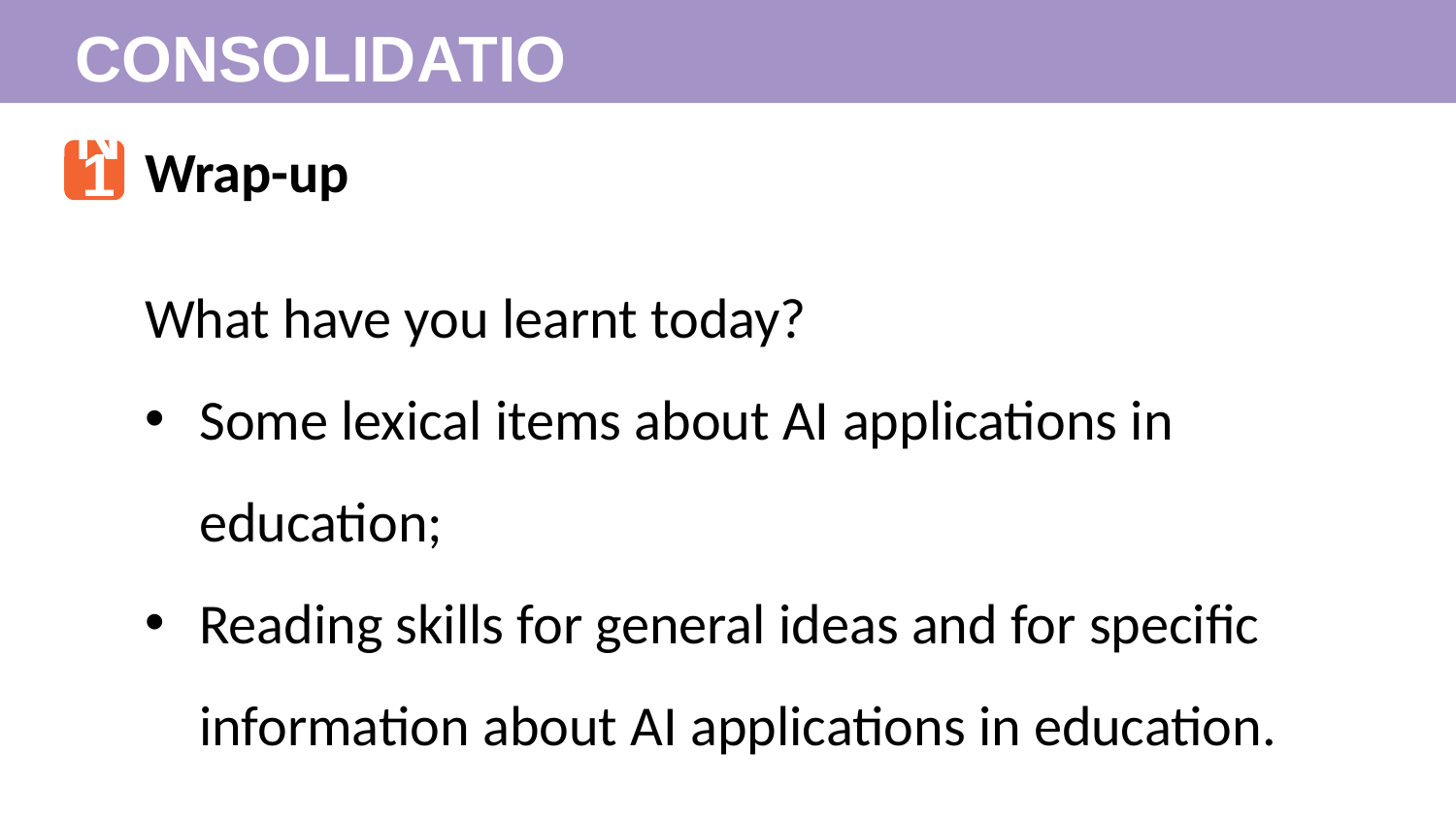

CONSOLIDATION
1
Wrap-up

What have you learnt today?
Some lexical items about AI applications in education;
Reading skills for general ideas and for specific information about AI applications in education.